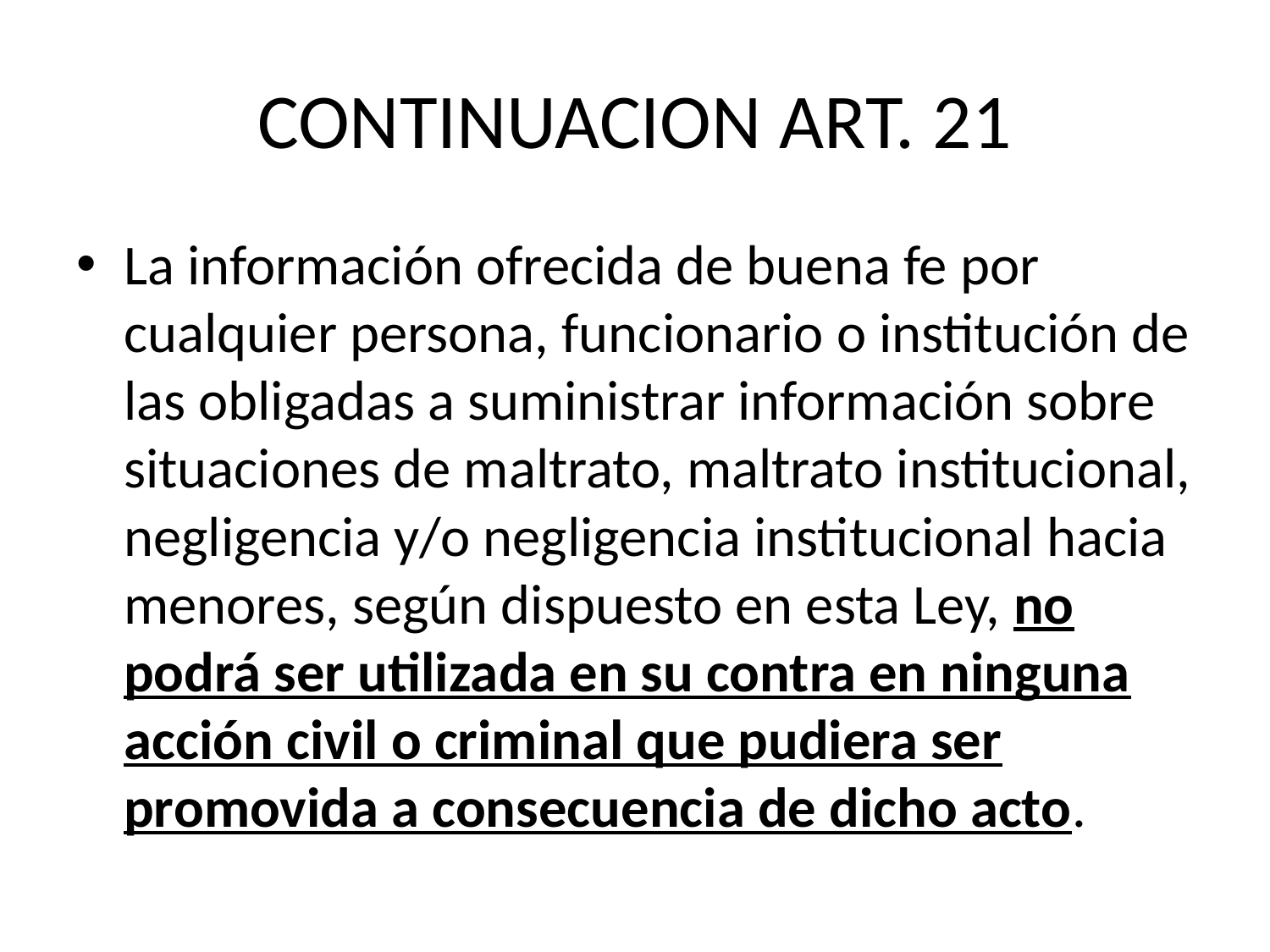

# CONTINUACION ART. 21
La información ofrecida de buena fe por cualquier persona, funcionario o institución de las obligadas a suministrar información sobre situaciones de maltrato, maltrato institucional, negligencia y/o negligencia institucional hacia menores, según dispuesto en esta Ley, no podrá ser utilizada en su contra en ninguna acción civil o criminal que pudiera ser promovida a consecuencia de dicho acto.